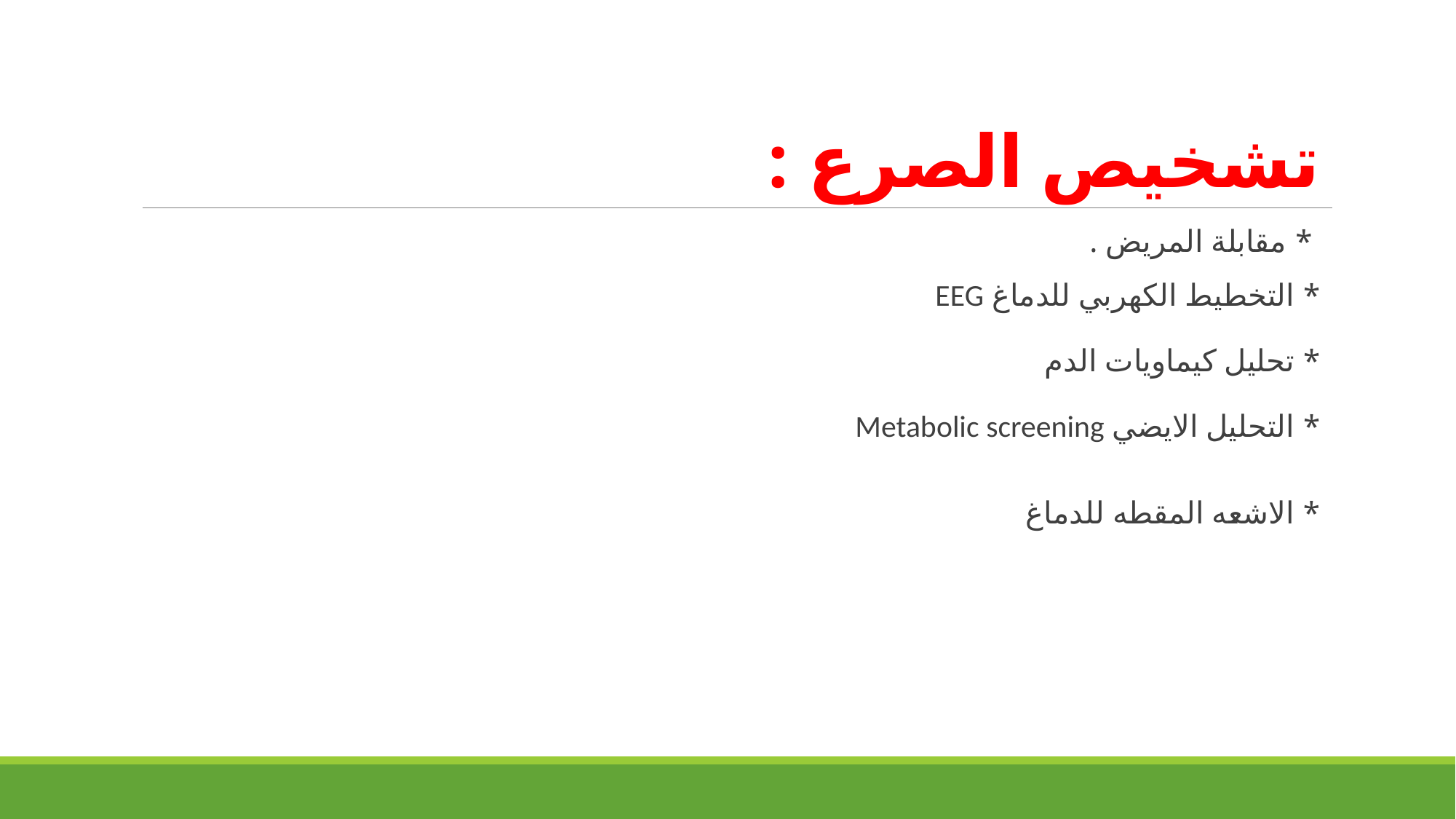

# تشخيص الصرع :
 * مقابلة المريض .
* التخطيط الكهربي للدماغ EEG
* تحليل كيماويات الدم
* التحليل الايضي Metabolic screening
* الاشعه المقطه للدماغ